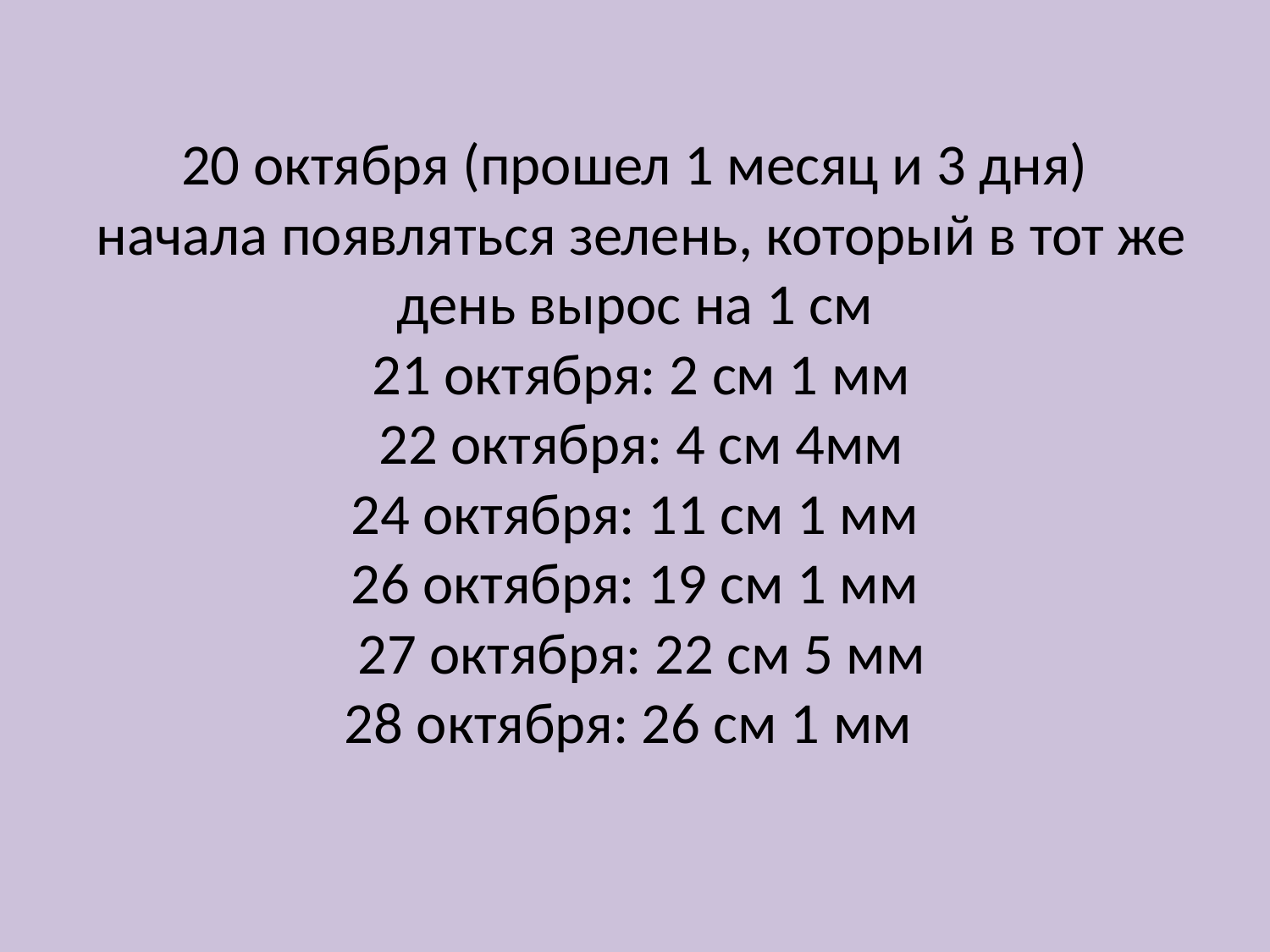

# 20 октября (прошел 1 месяц и 3 дня) начала появляться зелень, который в тот же день вырос на 1 см 21 октября: 2 см 1 мм 22 октября: 4 см 4мм 24 октября: 11 см 1 мм 26 октября: 19 см 1 мм 27 октября: 22 см 5 мм 28 октября: 26 см 1 мм